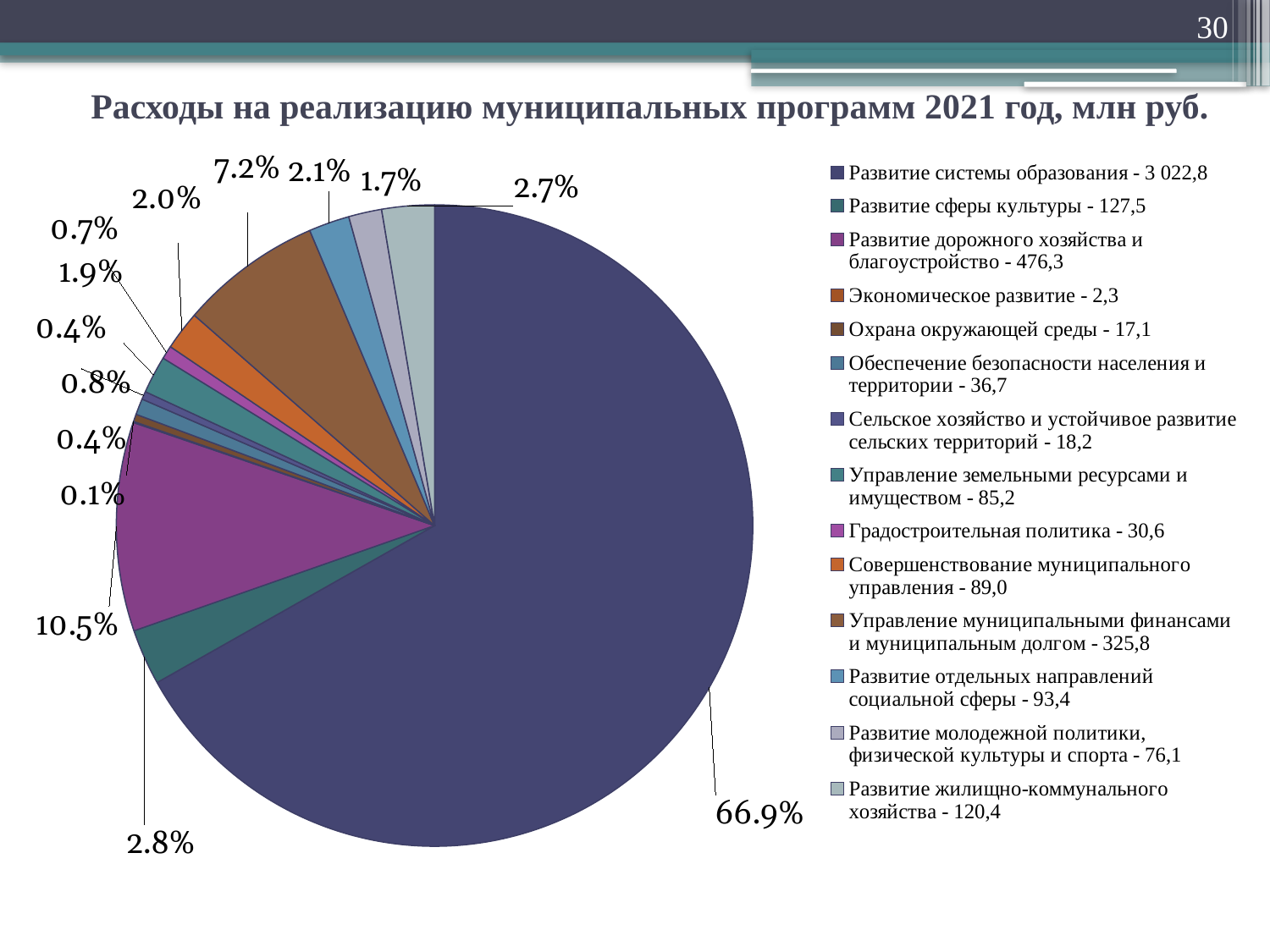

30
# Расходы на реализацию муниципальных программ 2021 год, млн руб.

### Chart

| Category | 2021 год |
|---|---|
| Развитие системы образования - 3 022,8 | 3022.8 |
| Развитие сферы культуры - 127,5 | 127.5 |
| Развитие дорожного хозяйства и благоустройство - 476,3 | 476.3 |
| Экономическое развитие - 2,3 | 2.3 |
| Охрана окружающей среды - 17,1 | 17.1 |
| Обеспечение безопасности населения и территории - 36,7 | 36.7 |
| Сельское хозяйство и устойчивое развитие сельских территорий - 18,2 | 18.2 |
| Управление земельными ресурсами и имуществом - 85,2 | 85.2 |
| Градостроительная политика - 30,6 | 30.6 |
| Совершенствование муниципального управления - 89,0 | 89.0 |
| Управление муниципальными финансами и муниципальным долгом - 325,8 | 325.8 |
| Развитие отдельных направлений социальной сферы - 93,4 | 93.4 |
| Развитие молодежной политики, физической культуры и спорта - 76,1 | 76.1 |
| Развитие жилищно-коммунального хозяйства - 120,4 | 120.4 |